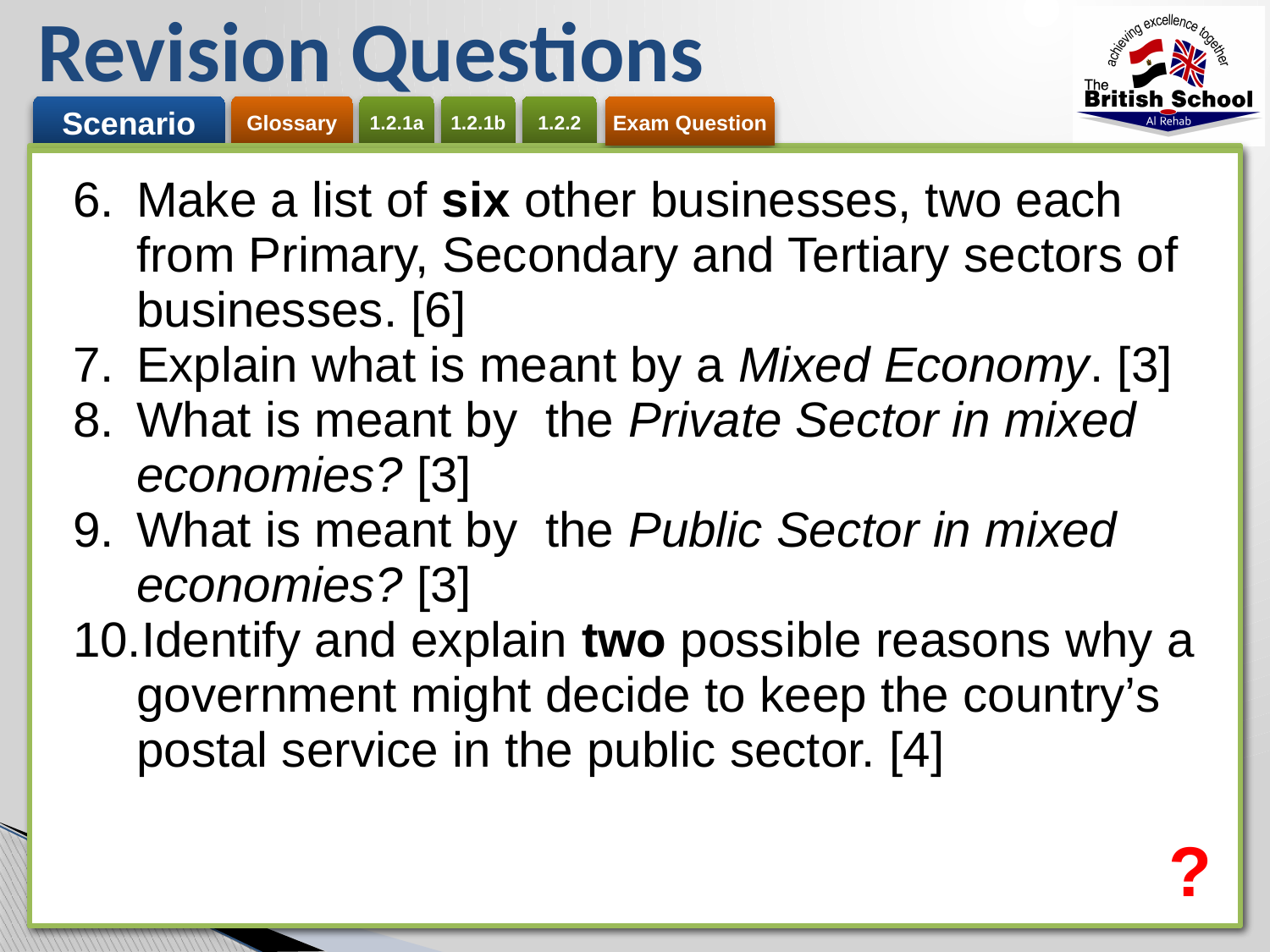

# Revision Questions

| Make a list of six other businesses, two each from Primary, Secondary and Tertiary sectors of businesses. [6] Explain what is meant by a Mixed Economy. [3] What is meant by the Private Sector in mixed economies? [3] What is meant by the Public Sector in mixed economies? [3] Identify and explain two possible reasons why a government might decide to keep the country’s postal service in the public sector. [4] |
| --- |
?